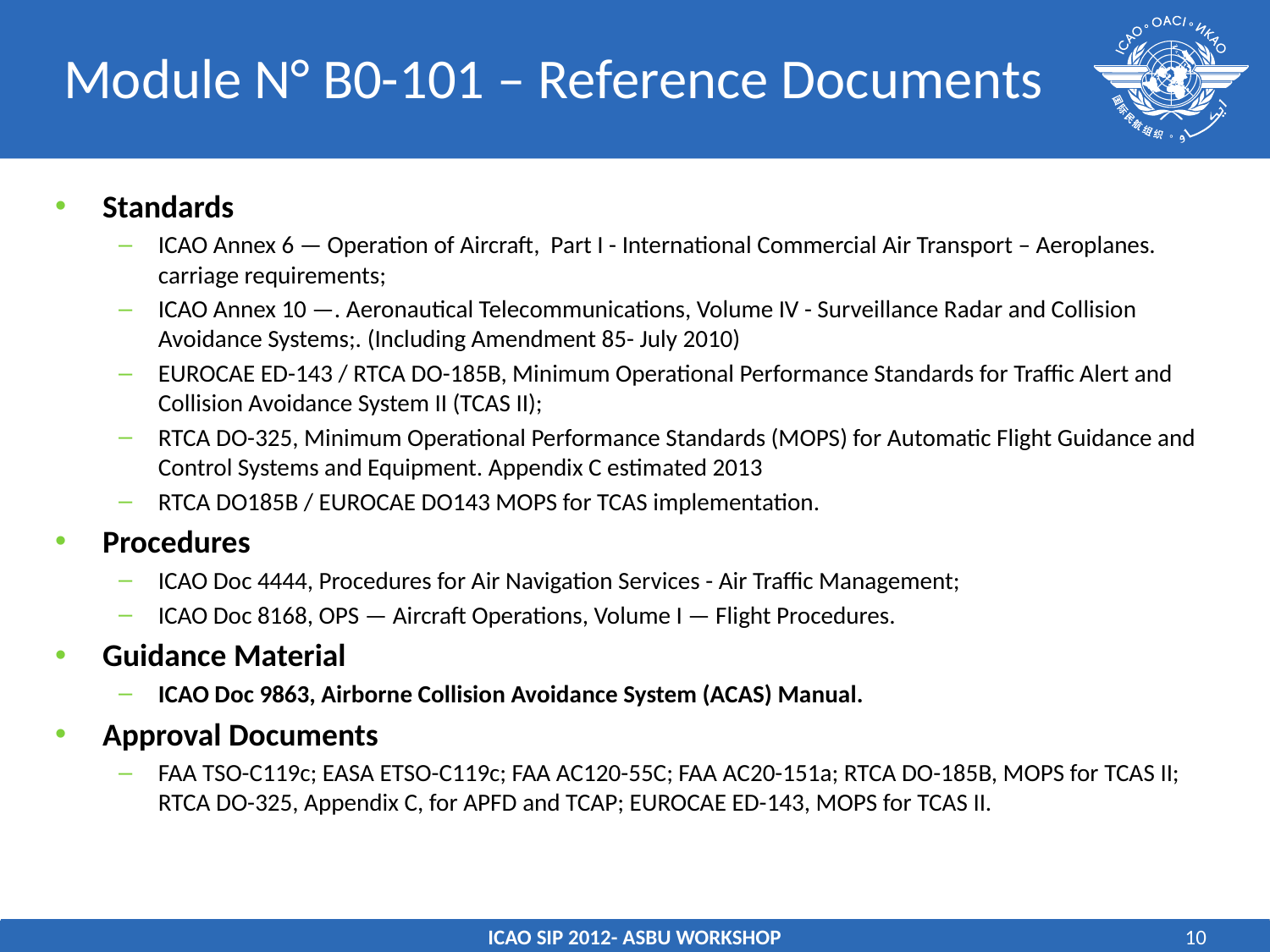

# Module N° B0-101 – Reference Documents
Standards
ICAO Annex 6 — Operation of Aircraft,  Part I - International Commercial Air Transport – Aeroplanes. carriage requirements;
ICAO Annex 10 —. Aeronautical Telecommunications, Volume IV - Surveillance Radar and Collision Avoidance Systems;. (Including Amendment 85- July 2010)
EUROCAE ED-143 / RTCA DO-185B, Minimum Operational Performance Standards for Traffic Alert and Collision Avoidance System II (TCAS II);
RTCA DO-325, Minimum Operational Performance Standards (MOPS) for Automatic Flight Guidance and Control Systems and Equipment. Appendix C estimated 2013
RTCA DO185B / EUROCAE DO143 MOPS for TCAS implementation.
Procedures
ICAO Doc 4444, Procedures for Air Navigation Services - Air Traffic Management;
ICAO Doc 8168, OPS — Aircraft Operations, Volume I — Flight Procedures.
Guidance Material
ICAO Doc 9863, Airborne Collision Avoidance System (ACAS) Manual.
Approval Documents
FAA TSO-C119c; EASA ETSO-C119c; FAA AC120-55C; FAA AC20-151a; RTCA DO-185B, MOPS for TCAS II; RTCA DO-325, Appendix C, for APFD and TCAP; EUROCAE ED-143, MOPS for TCAS II.

ICAO SIP 2012- ASBU WORKSHOP
10